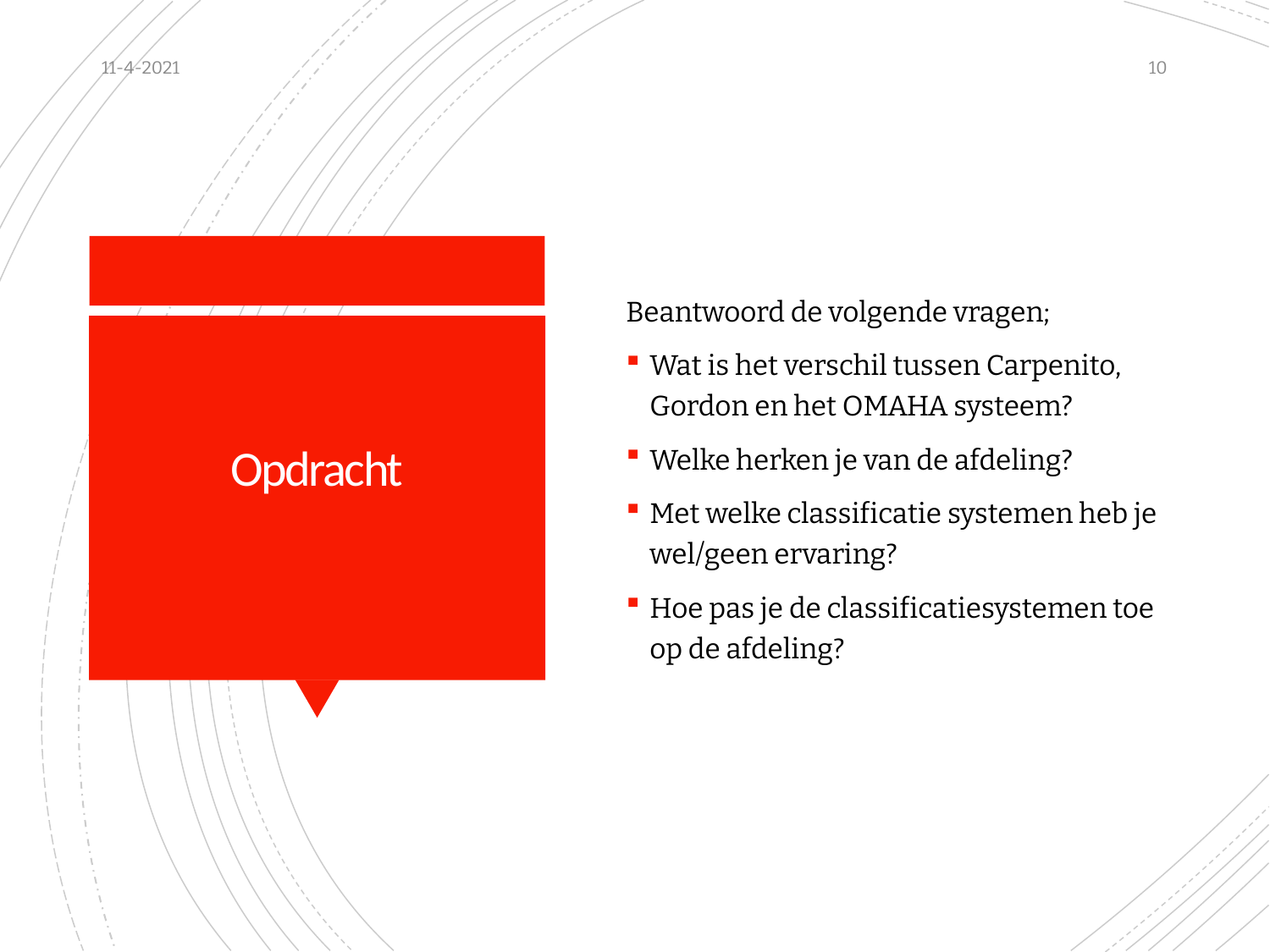

11-4-2021
10
Beantwoord de volgende vragen;
Wat is het verschil tussen Carpenito, Gordon en het OMAHA systeem?
Welke herken je van de afdeling?
Met welke classificatie systemen heb je wel/geen ervaring?
Hoe pas je de classificatiesystemen toe op de afdeling?
# Opdracht